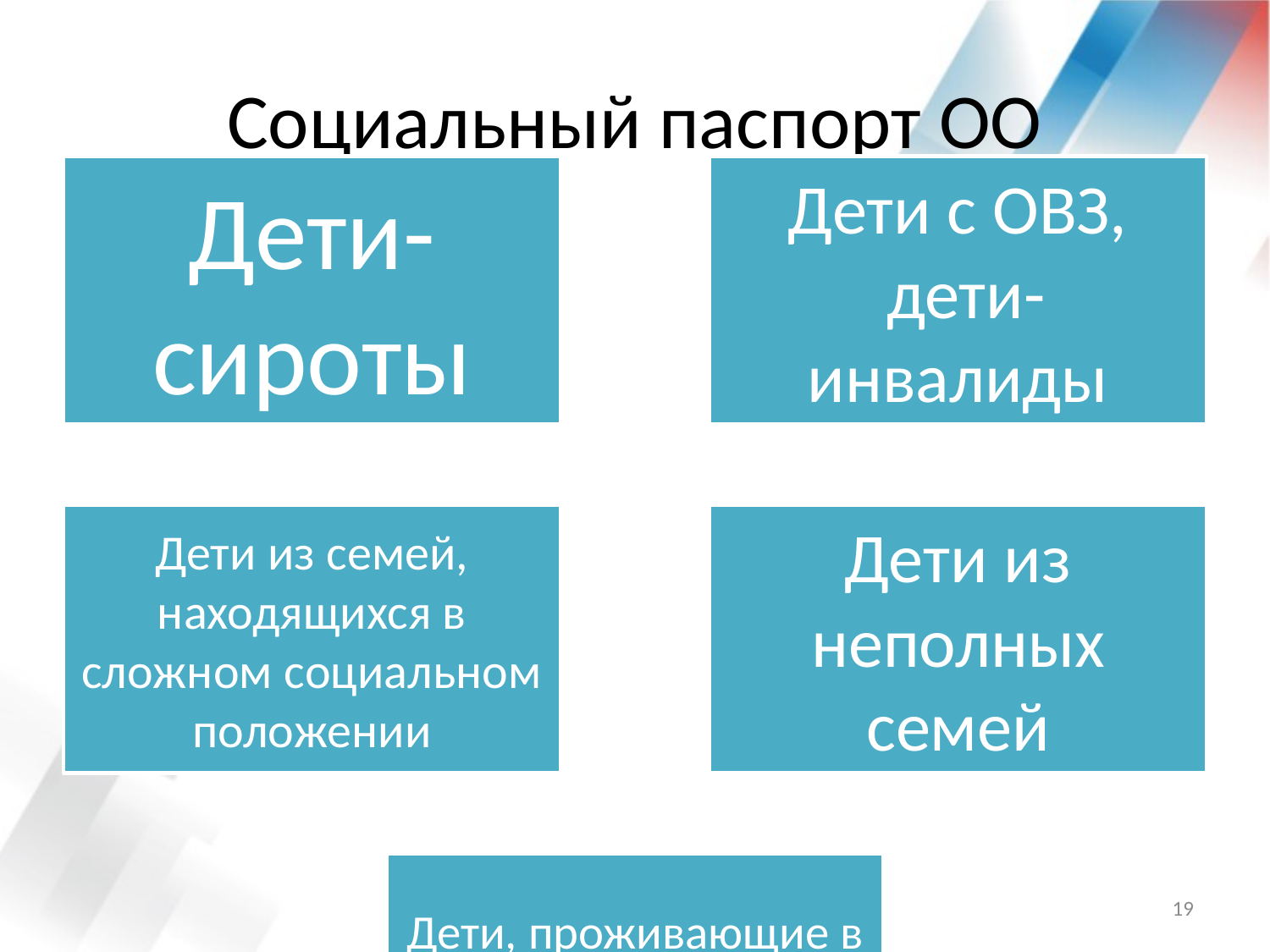

# Социальный паспорт ОО
Дети-сироты
Дети с ОВЗ,
 дети-инвалиды
Дети из семей, находящихся в сложном социальном положении
Дети из неполных семей
19